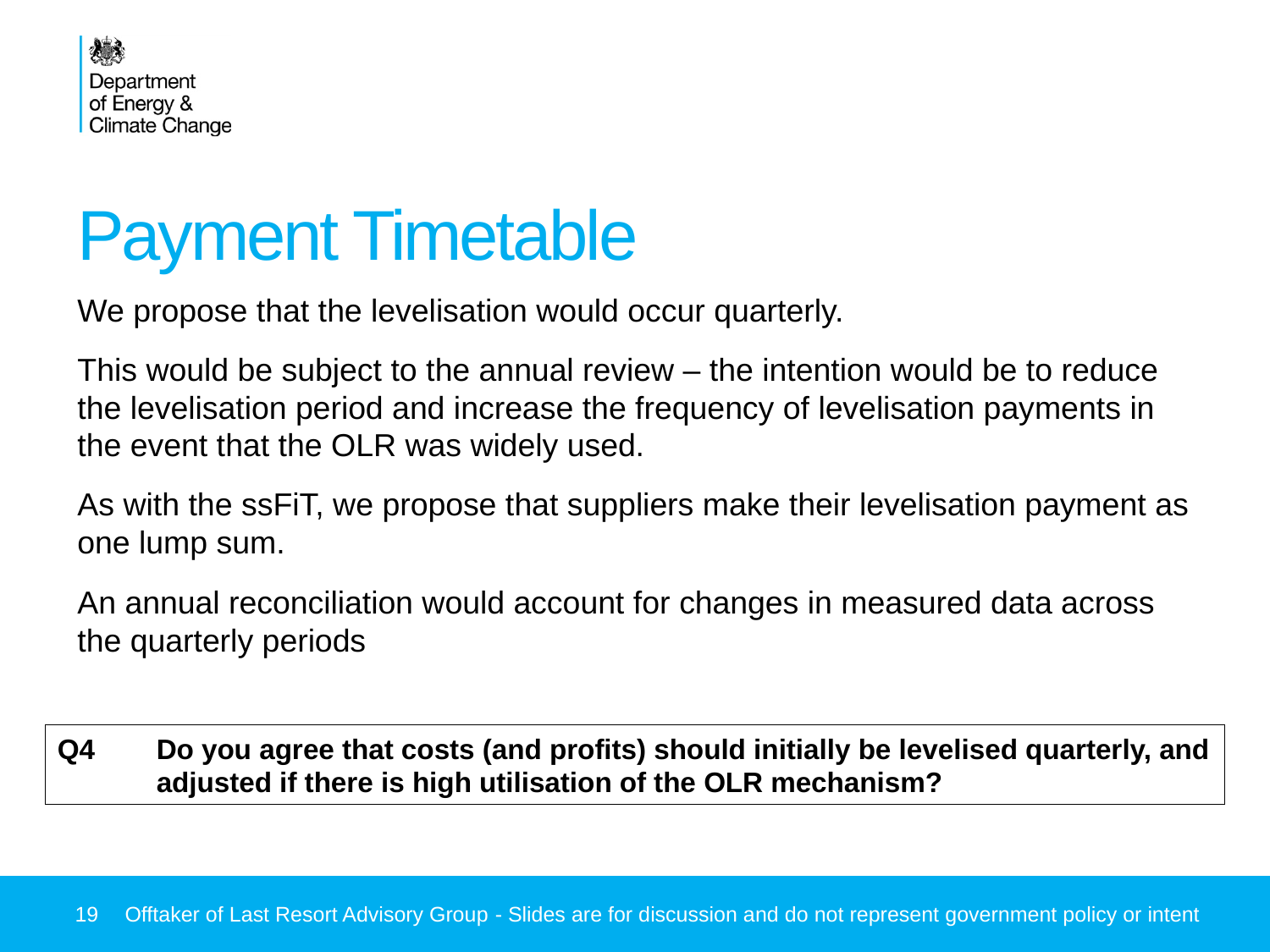

# Payment Timetable
We propose that the levelisation would occur quarterly.
This would be subject to the annual review – the intention would be to reduce the levelisation period and increase the frequency of levelisation payments in the event that the OLR was widely used.
As with the ssFiT, we propose that suppliers make their levelisation payment as one lump sum.
An annual reconciliation would account for changes in measured data across the quarterly periods
Q4	Do you agree that costs (and profits) should initially be levelised quarterly, and adjusted if there is high utilisation of the OLR mechanism?
19
Offtaker of Last Resort Advisory Group - Slides are for discussion and do not represent government policy or intent